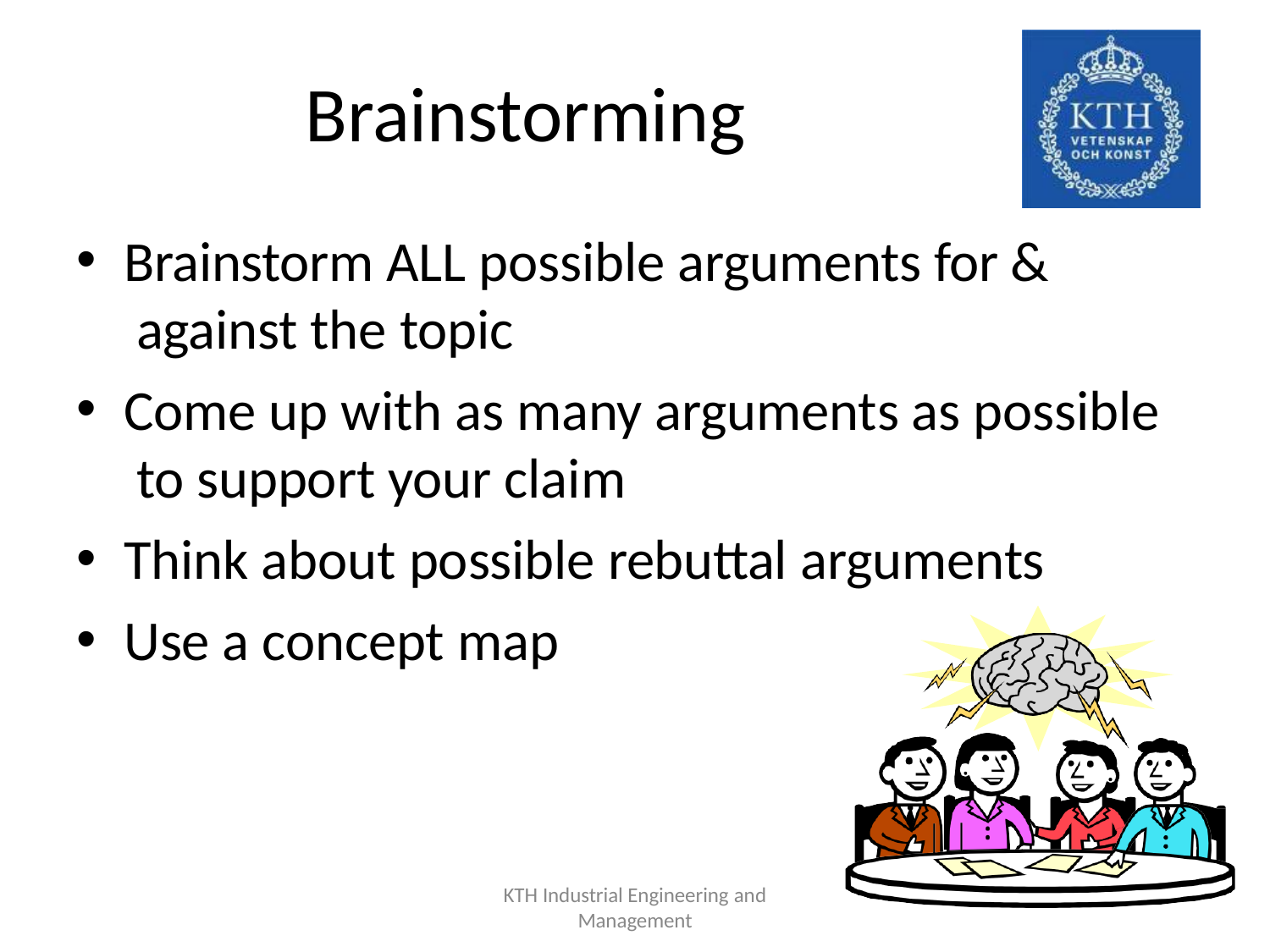

# Brainstorming
Brainstorm ALL possible arguments for &  against the topic
Come up with as many arguments as possible  to support your claim
Think about possible rebuttal arguments
Use a concept map

KTH Industrial Engineering and
Management